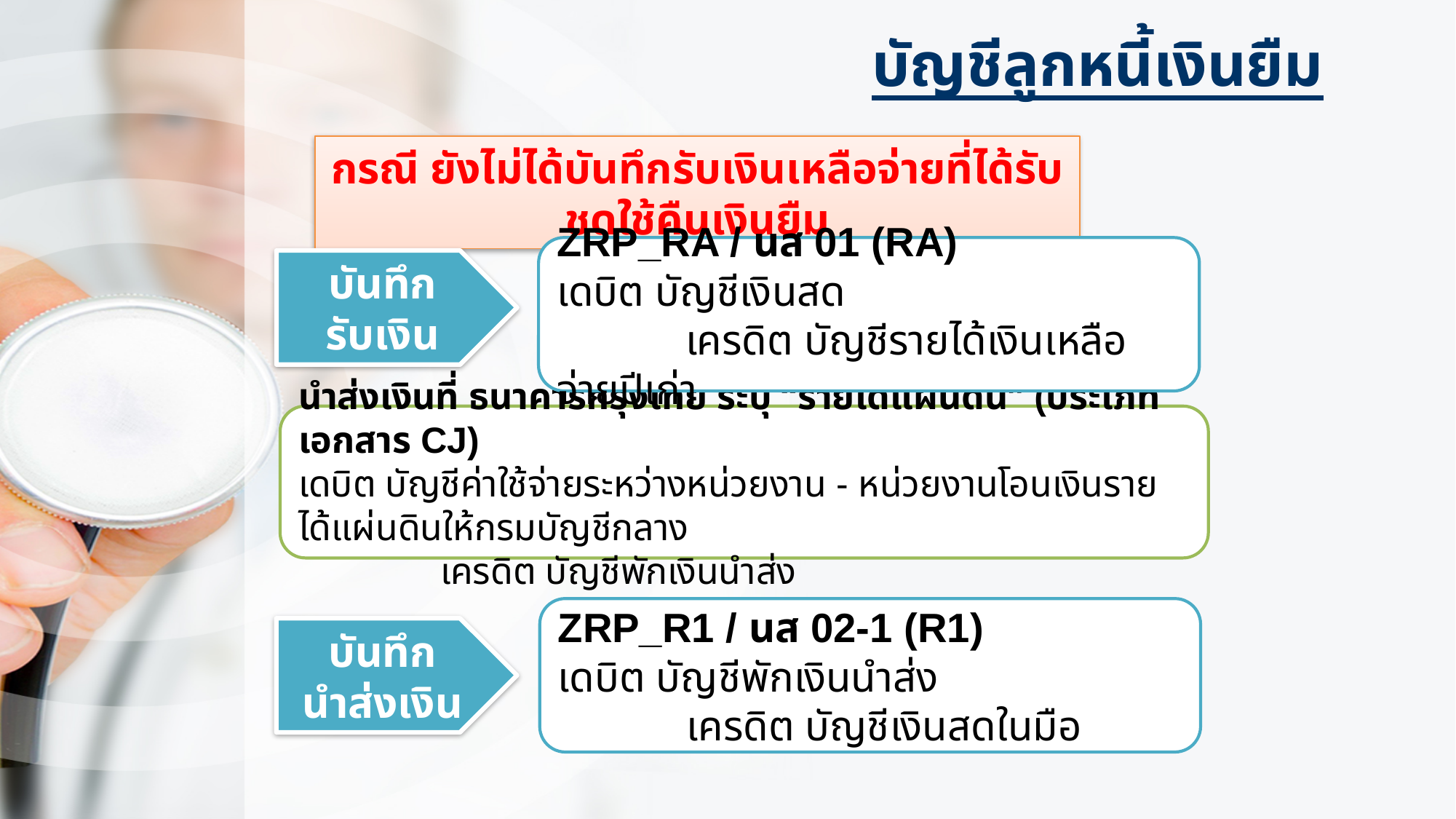

บัญชีลูกหนี้เงินยืม
กรณี ยังไม่ได้บันทึกรับเงินเหลือจ่ายที่ได้รับชดใช้คืนเงินยืม
ZRP_RA / นส 01 (RA)
เดบิต บัญชีเงินสด
            เครดิต บัญชีรายได้เงินเหลือจ่ายปีเก่า
บันทึก
รับเงิน
นำส่งเงินที่ ธนาคารกรุงไทย ระบุ “รายได้แผ่นดิน” (ประเภทเอกสาร CJ)
เดบิต บัญชีค่าใช้จ่ายระหว่างหน่วยงาน - หน่วยงานโอนเงินรายได้แผ่นดินให้กรมบัญชีกลาง
               เครดิต บัญชีพักเงินนำส่ง
ZRP_R1 / นส 02-1 (R1)
เดบิต บัญชีพักเงินนำส่ง
            เครดิต บัญชีเงินสดในมือ
บันทึก
นำส่งเงิน